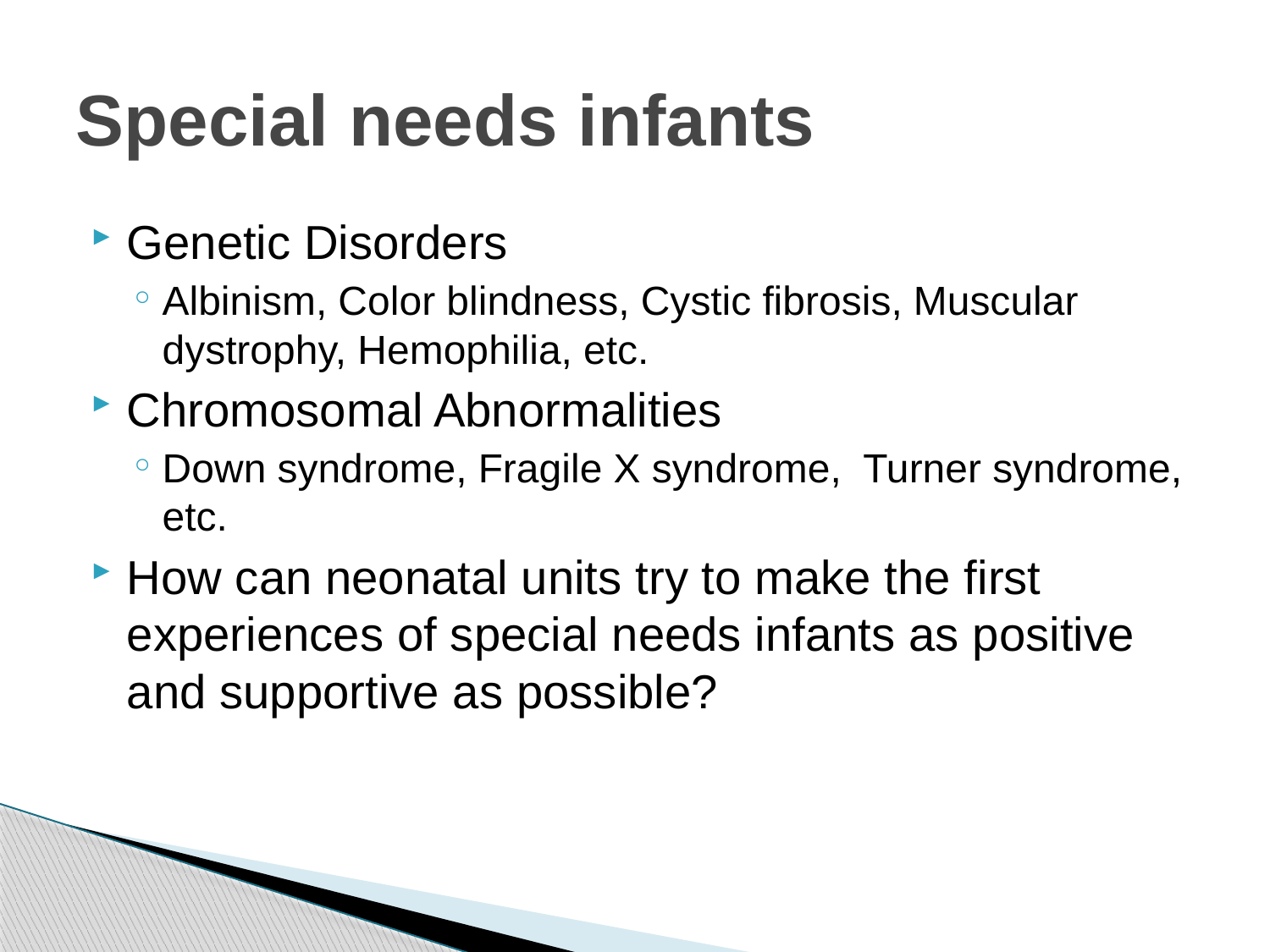

# Special needs infants
Genetic Disorders
Albinism, Color blindness, Cystic fibrosis, Muscular dystrophy, Hemophilia, etc.
Chromosomal Abnormalities
Down syndrome, Fragile X syndrome,  Turner syndrome, etc.
How can neonatal units try to make the first experiences of special needs infants as positive and supportive as possible?